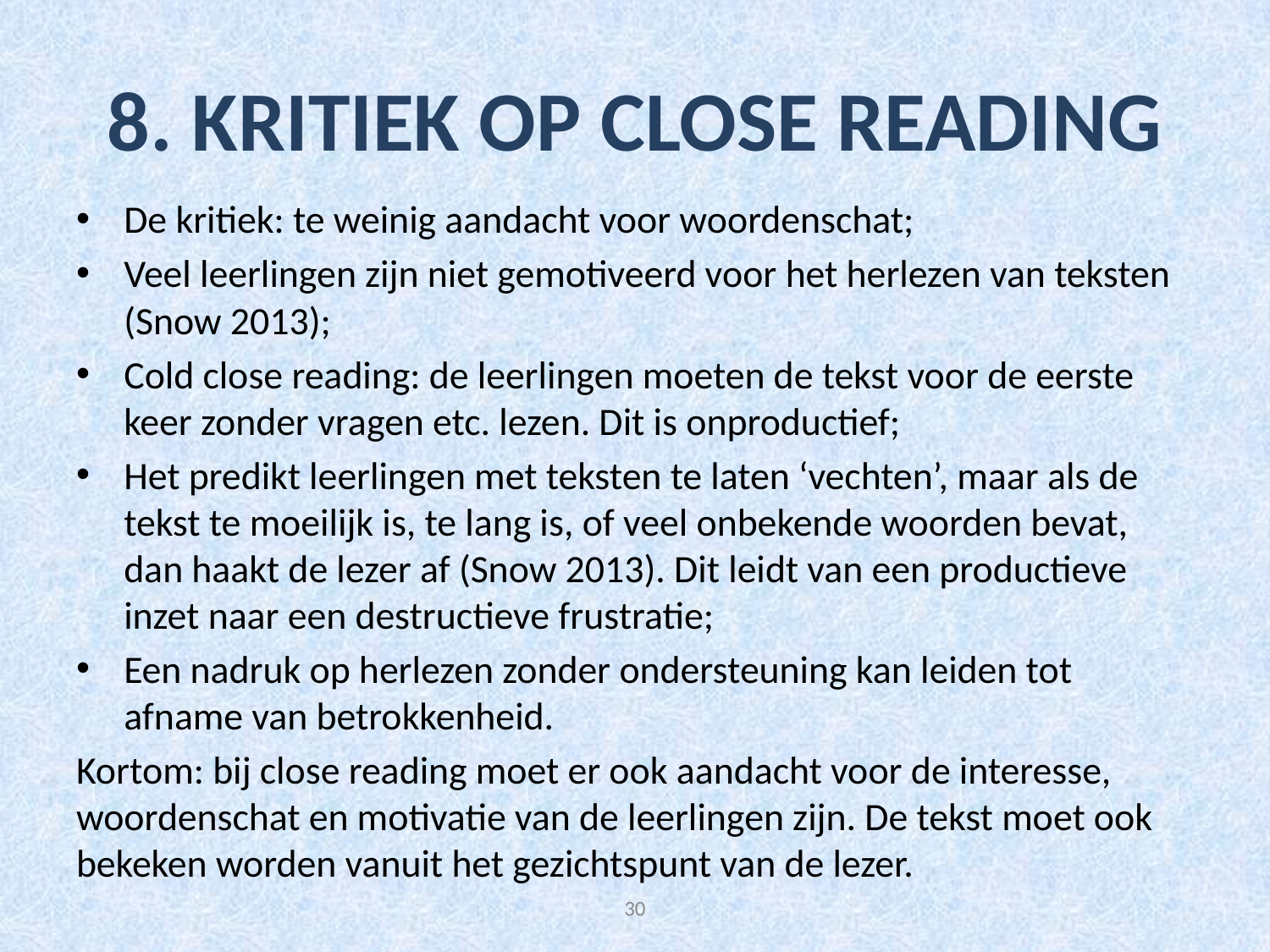

# 8. KRITIEK OP CLOSE READING
De kritiek: te weinig aandacht voor woordenschat;
Veel leerlingen zijn niet gemotiveerd voor het herlezen van teksten (Snow 2013);
Cold close reading: de leerlingen moeten de tekst voor de eerste keer zonder vragen etc. lezen. Dit is onproductief;
Het predikt leerlingen met teksten te laten ‘vechten’, maar als de tekst te moeilijk is, te lang is, of veel onbekende woorden bevat, dan haakt de lezer af (Snow 2013). Dit leidt van een productieve inzet naar een destructieve frustratie;
Een nadruk op herlezen zonder ondersteuning kan leiden tot afname van betrokkenheid.
Kortom: bij close reading moet er ook aandacht voor de interesse, woordenschat en motivatie van de leerlingen zijn. De tekst moet ook bekeken worden vanuit het gezichtspunt van de lezer.

30